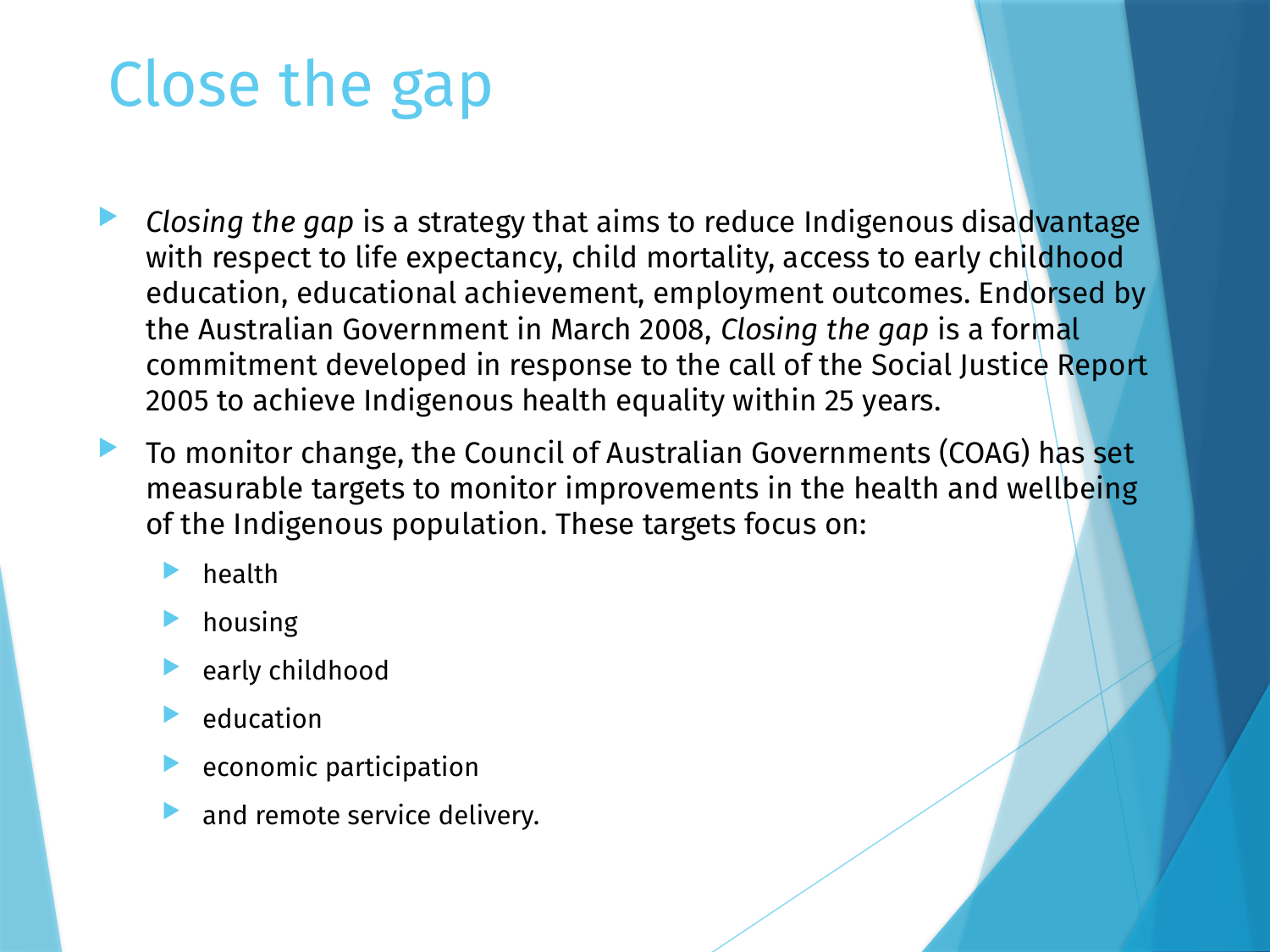

# Close the gap
Closing the gap is a strategy that aims to reduce Indigenous disadvantage with respect to life expectancy, child mortality, access to early childhood education, educational achievement, employment outcomes. Endorsed by the Australian Government in March 2008, Closing the gap is a formal commitment developed in response to the call of the Social Justice Report 2005 to achieve Indigenous health equality within 25 years.
To monitor change, the Council of Australian Governments (COAG) has set measurable targets to monitor improvements in the health and wellbeing of the Indigenous population. These targets focus on:
health
housing
early childhood
education
economic participation
and remote service delivery.